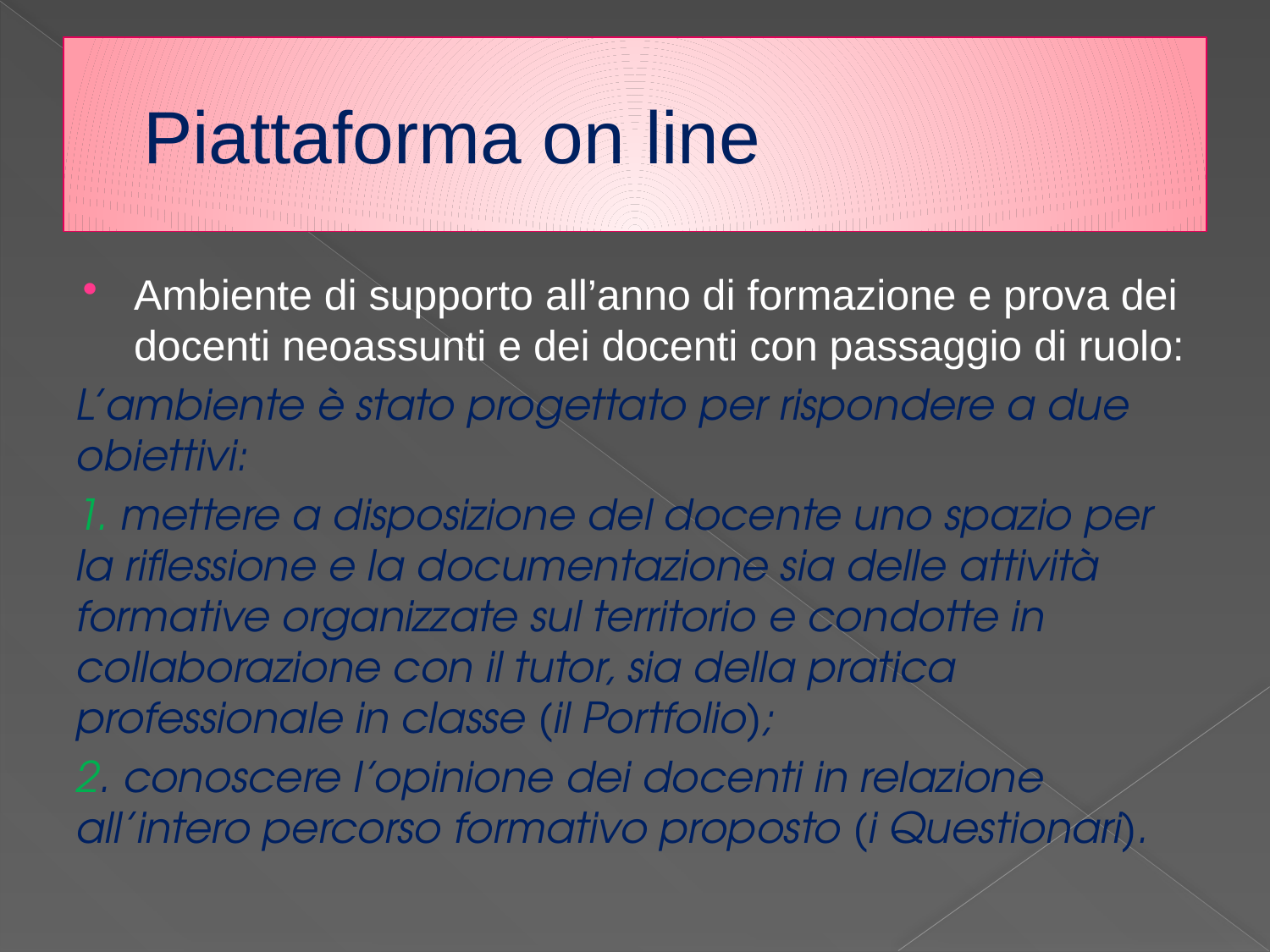

# Piattaforma on line
Ambiente di supporto all’anno di formazione e prova dei docenti neoassunti e dei docenti con passaggio di ruolo:
L’ambiente è stato progettato per rispondere a due obiettivi:
1. mettere a disposizione del docente uno spazio per la riflessione e la documentazione sia delle attività formative organizzate sul territorio e condotte in collaborazione con il tutor, sia della pratica professionale in classe (il Portfolio);
2. conoscere l’opinione dei docenti in relazione all’intero percorso formativo proposto (i Questionari).